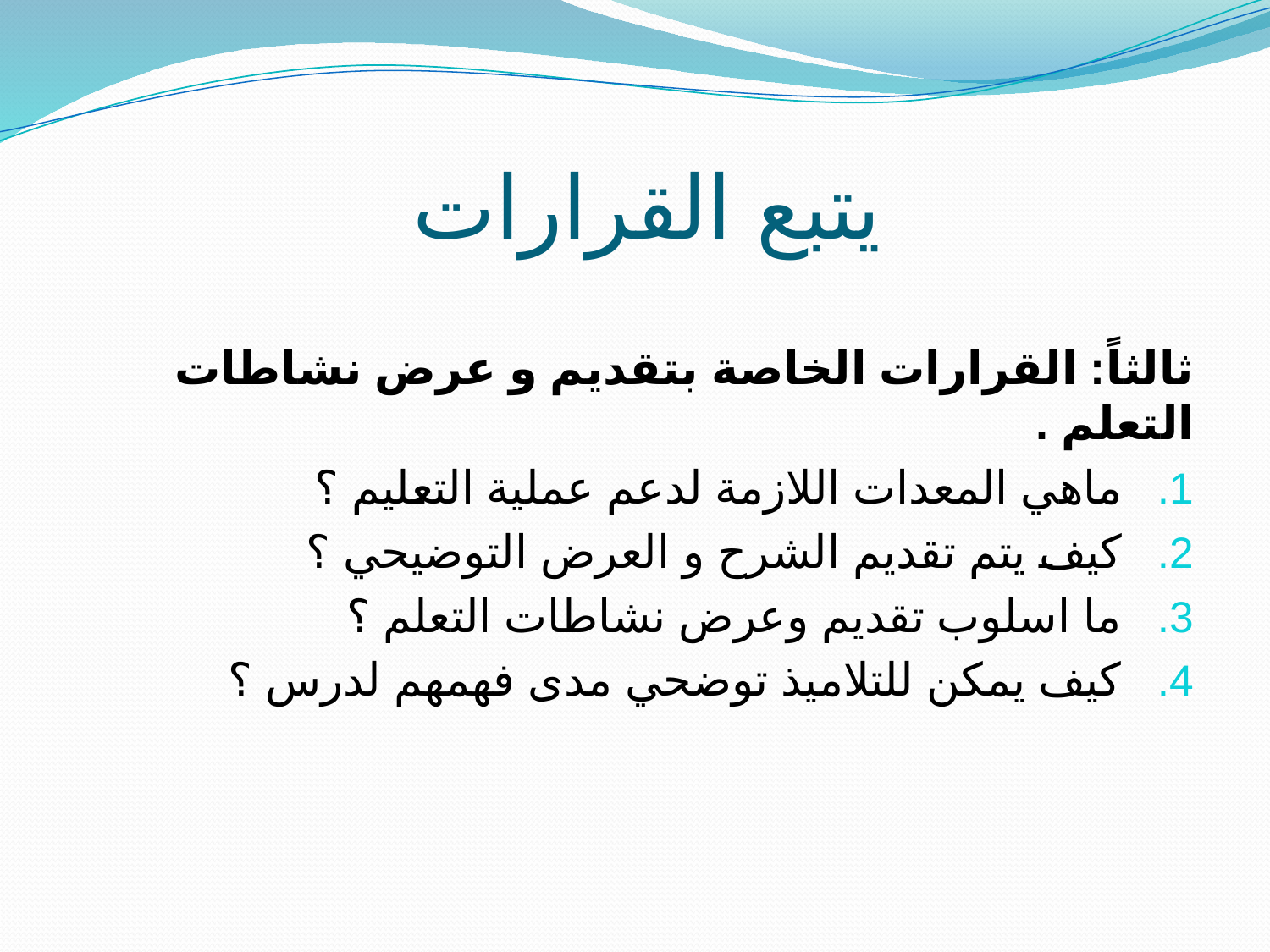

# يتبع القرارات

ثالثاً: القرارات الخاصة بتقديم و عرض نشاطات التعلم .
ماهي المعدات اللازمة لدعم عملية التعليم ؟
كيف يتم تقديم الشرح و العرض التوضيحي ؟
ما اسلوب تقديم وعرض نشاطات التعلم ؟
كيف يمكن للتلاميذ توضحي مدى فهمهم لدرس ؟